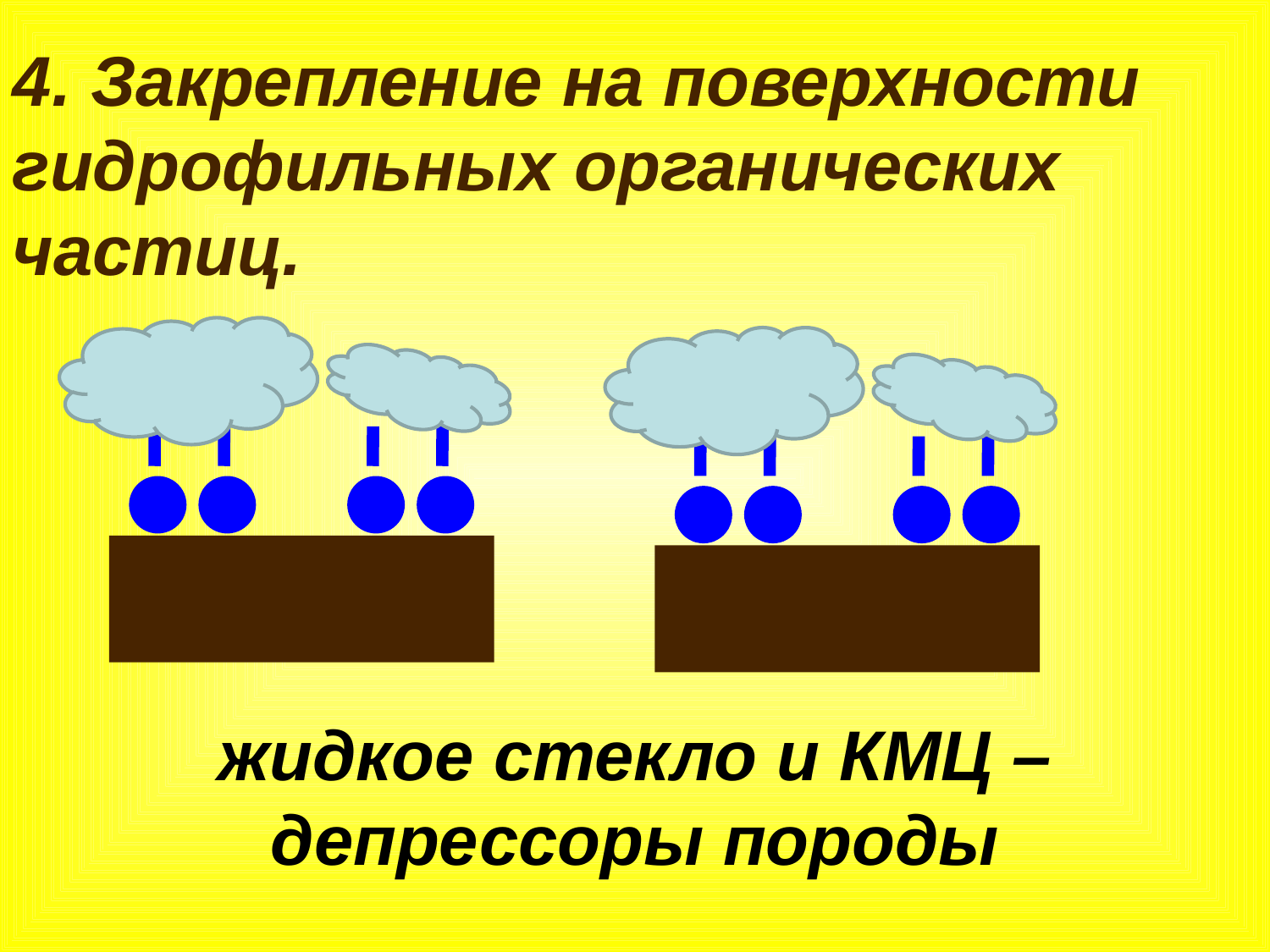

4. Закрепление на поверхности гидрофильных органических частиц.

жидкое стекло и КМЦ – депрессоры породы